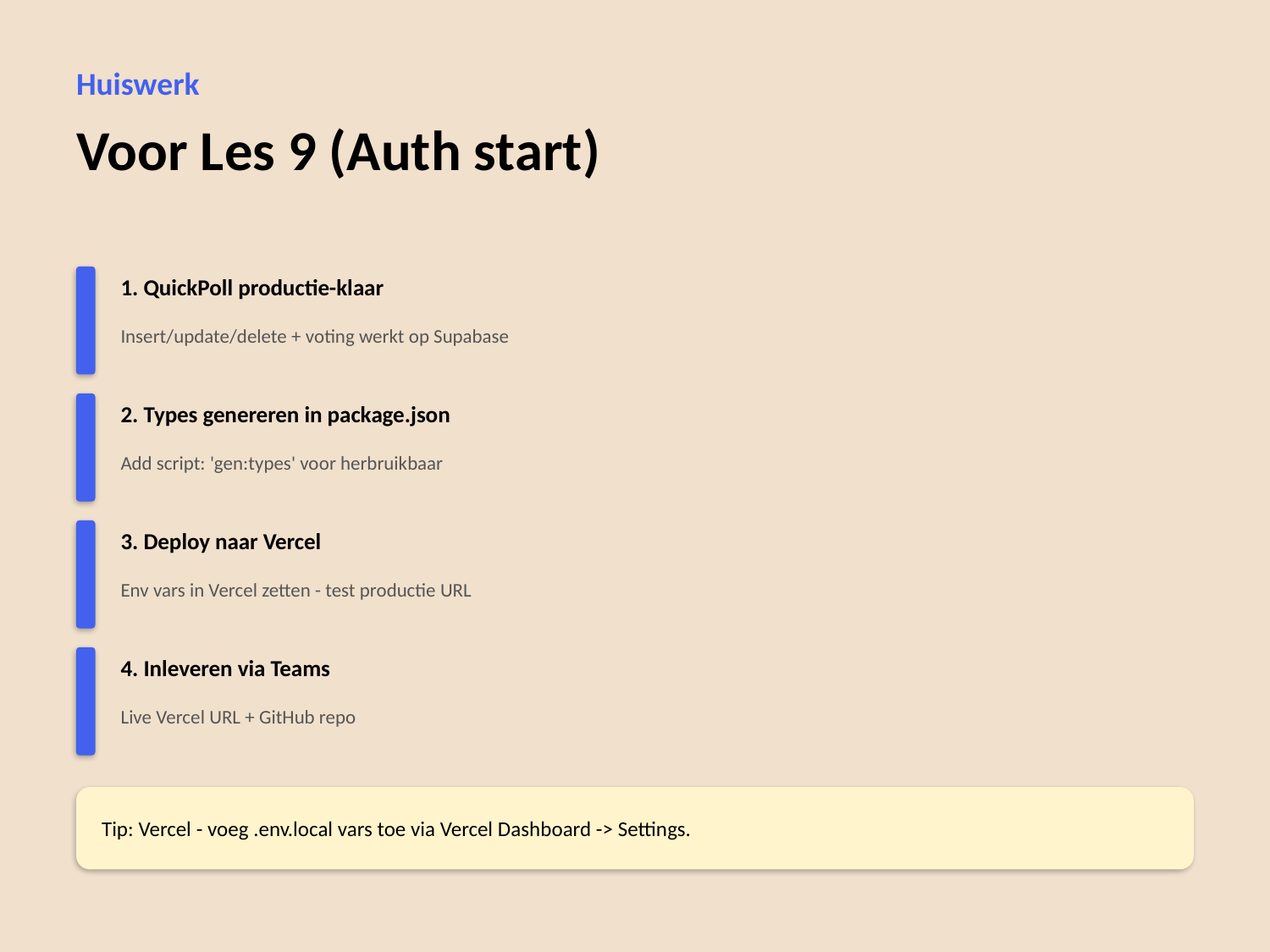

Huiswerk
Voor Les 9 (Auth start)

1. QuickPoll productie-klaar
Insert/update/delete + voting werkt op Supabase

2. Types genereren in package.json
Add script: 'gen:types' voor herbruikbaar

3. Deploy naar Vercel
Env vars in Vercel zetten - test productie URL

4. Inleveren via Teams
Live Vercel URL + GitHub repo

Tip: Vercel - voeg .env.local vars toe via Vercel Dashboard -> Settings.